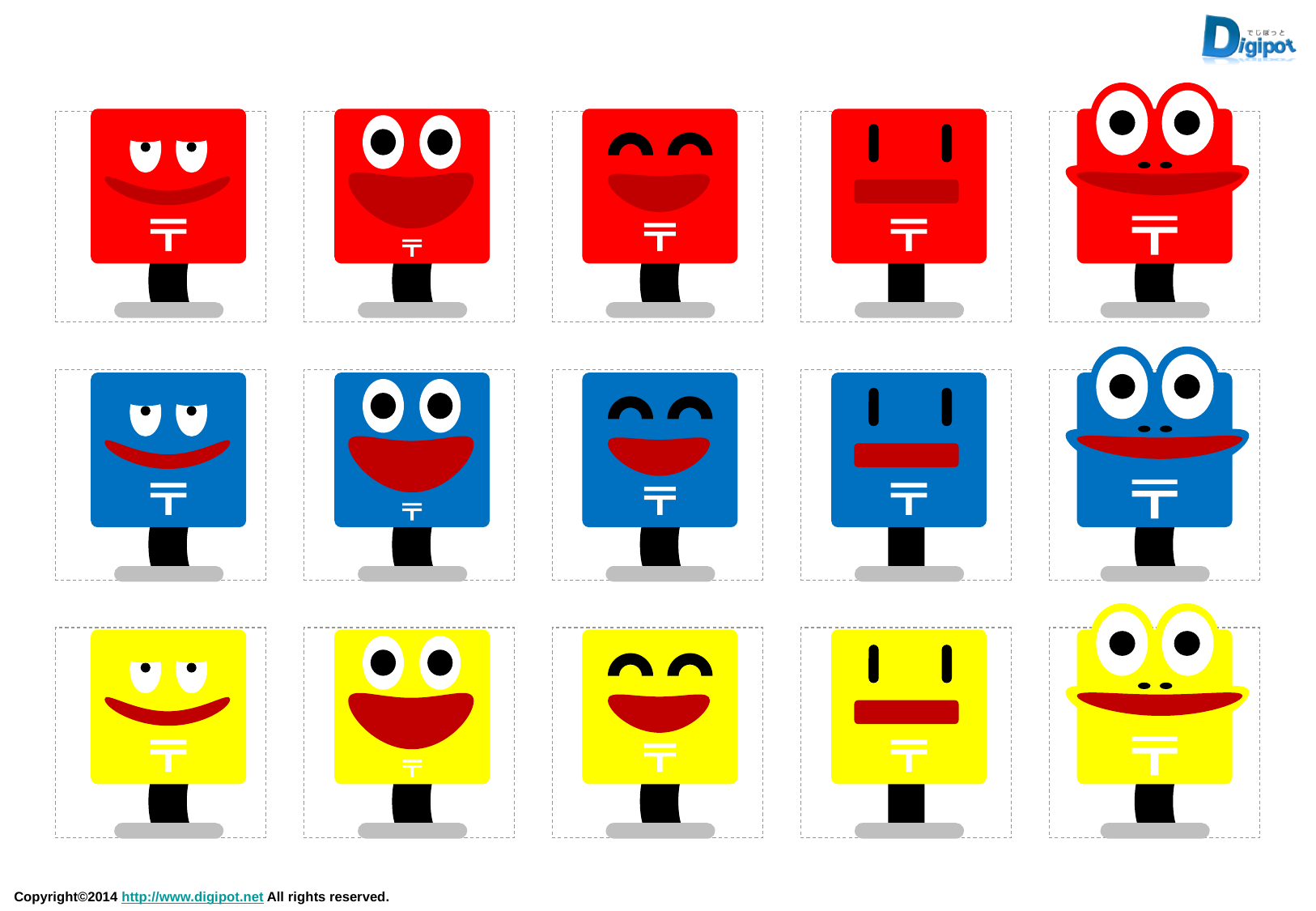

〒

〒

〒

〒

〒

〒

〒

〒

〒

〒

〒

〒

〒

〒

〒